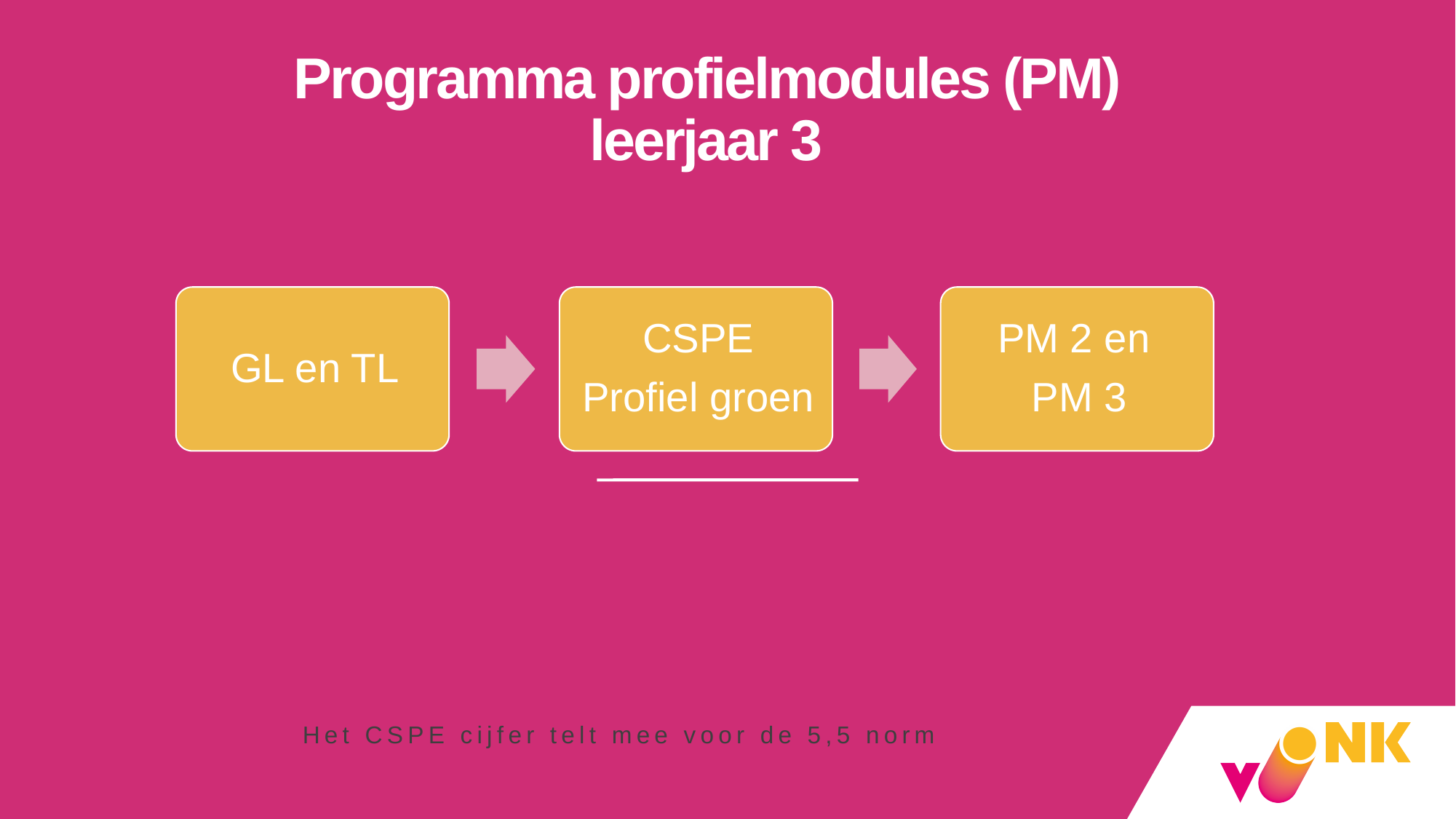

# Programma profielmodules (PM) leerjaar 3
GL en TL

CSPE
Profiel groen

PM 2 en
PM 3

Het CSPE cijfer telt mee voor de 5,5 norm